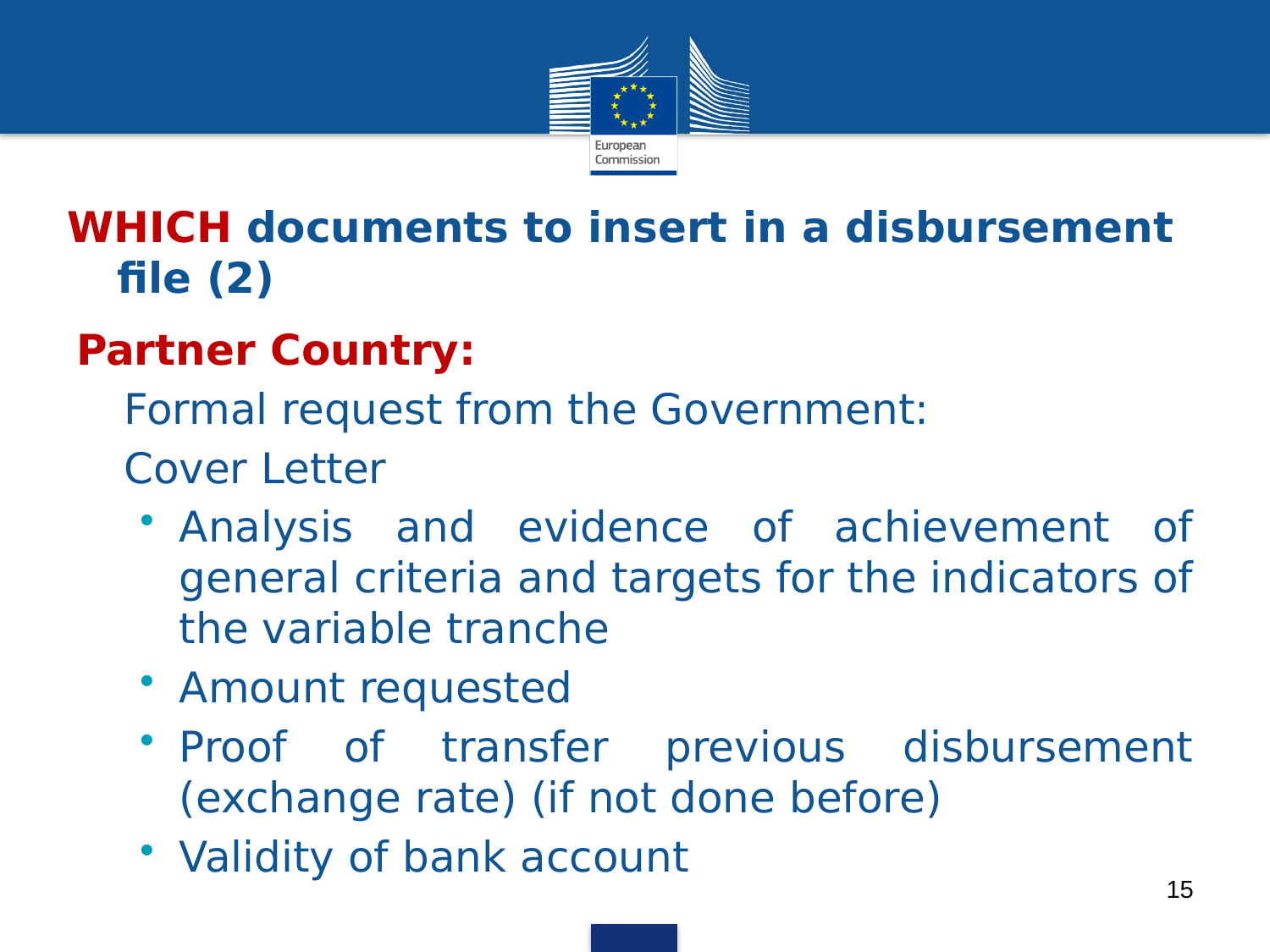

# WHICH documents to insert in a disbursement file (2)
Partner Country:
Formal request from the Government:
Cover Letter
Analysis and evidence of achievement of general criteria and targets for the indicators of the variable tranche
Amount requested
Proof of transfer previous disbursement (exchange rate) (if not done before)
Validity of bank account

15